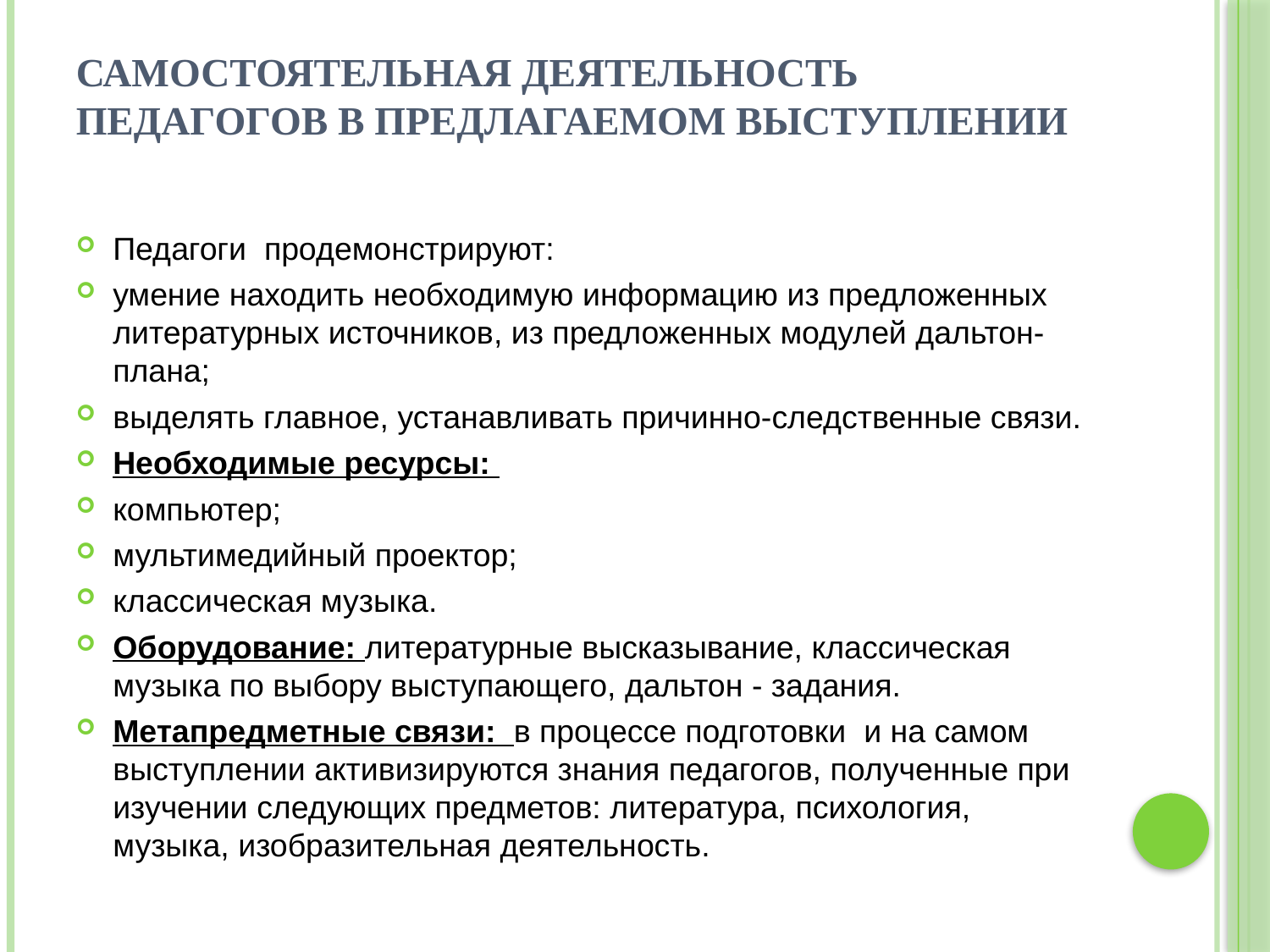

# Самостоятельная деятельность педагогов в предлагаемом выступлении
Педагоги  продемонстрируют:
умение находить необходимую информацию из предложенных литературных источников, из предложенных модулей дальтон-плана;
выделять главное, устанавливать причинно-следственные связи.
Необходимые ресурсы:
компьютер;
мультимедийный проектор;
классическая музыка.
Оборудование: литературные высказывание, классическая музыка по выбору выступающего, дальтон - задания.
Метапредметные связи:  в процессе подготовки  и на самом выступлении активизируются знания педагогов, полученные при изучении следующих предметов: литература, психология, музыка, изобразительная деятельность.